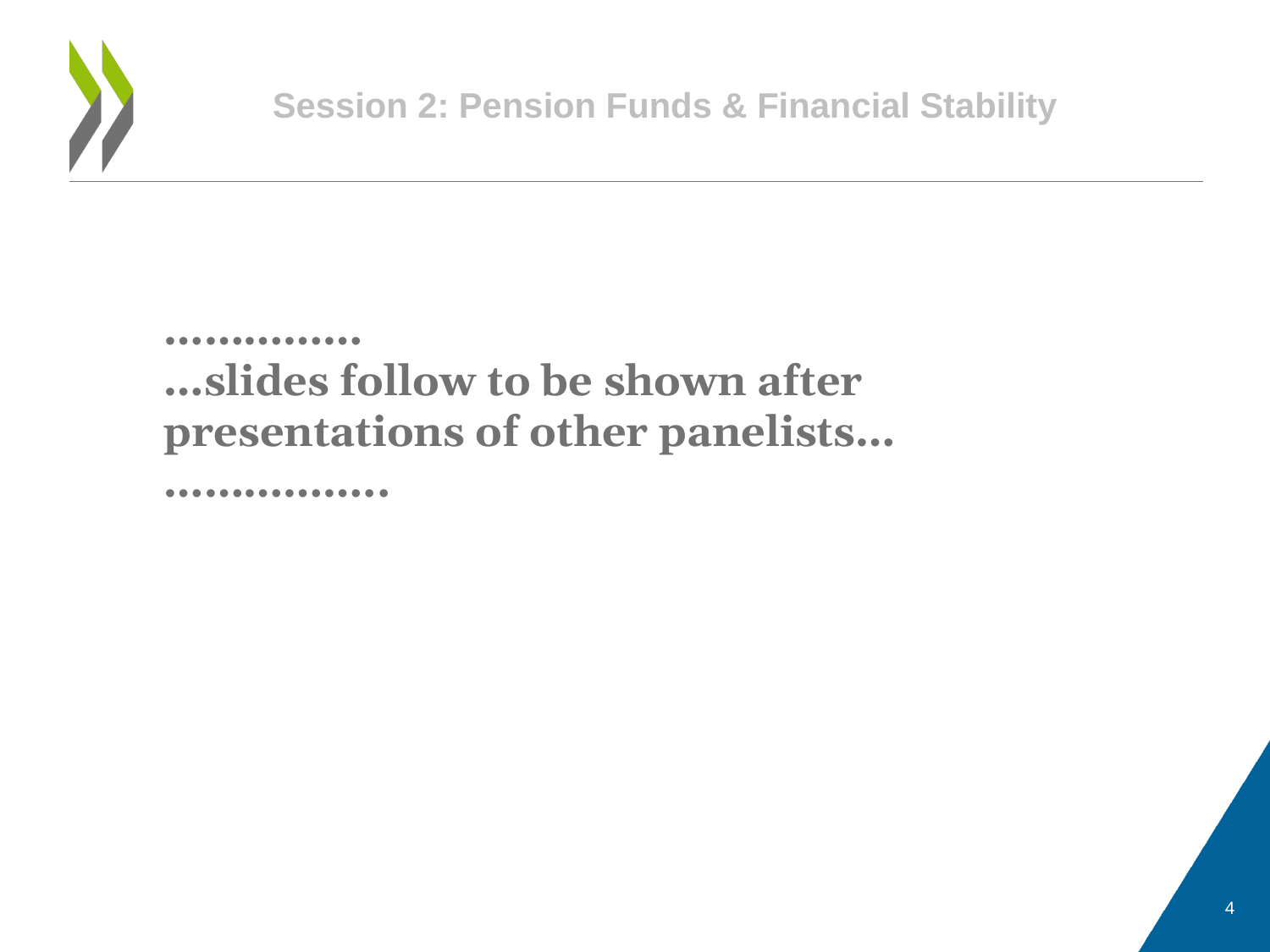

# Session 2: Pension Funds & Financial Stability
……………
…slides follow to be shown after presentations of other panelists…
……………..

4